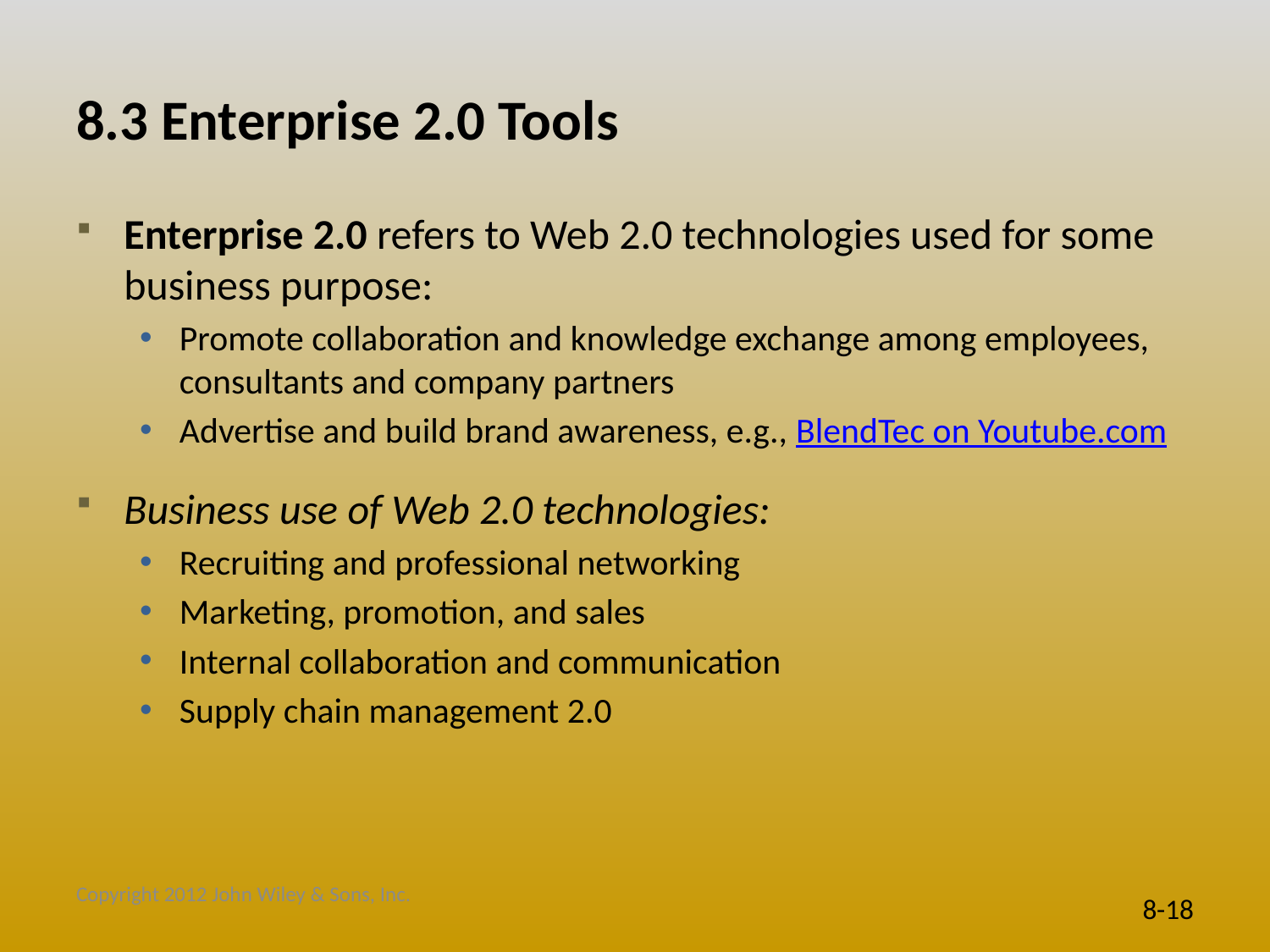

# 8.3 Enterprise 2.0 Tools
Enterprise 2.0 refers to Web 2.0 technologies used for some business purpose:
Promote collaboration and knowledge exchange among employees, consultants and company partners
Advertise and build brand awareness, e.g., BlendTec on Youtube.com
Business use of Web 2.0 technologies:
Recruiting and professional networking
Marketing, promotion, and sales
Internal collaboration and communication
Supply chain management 2.0

Copyright 2012 John Wiley & Sons, Inc.
8-18